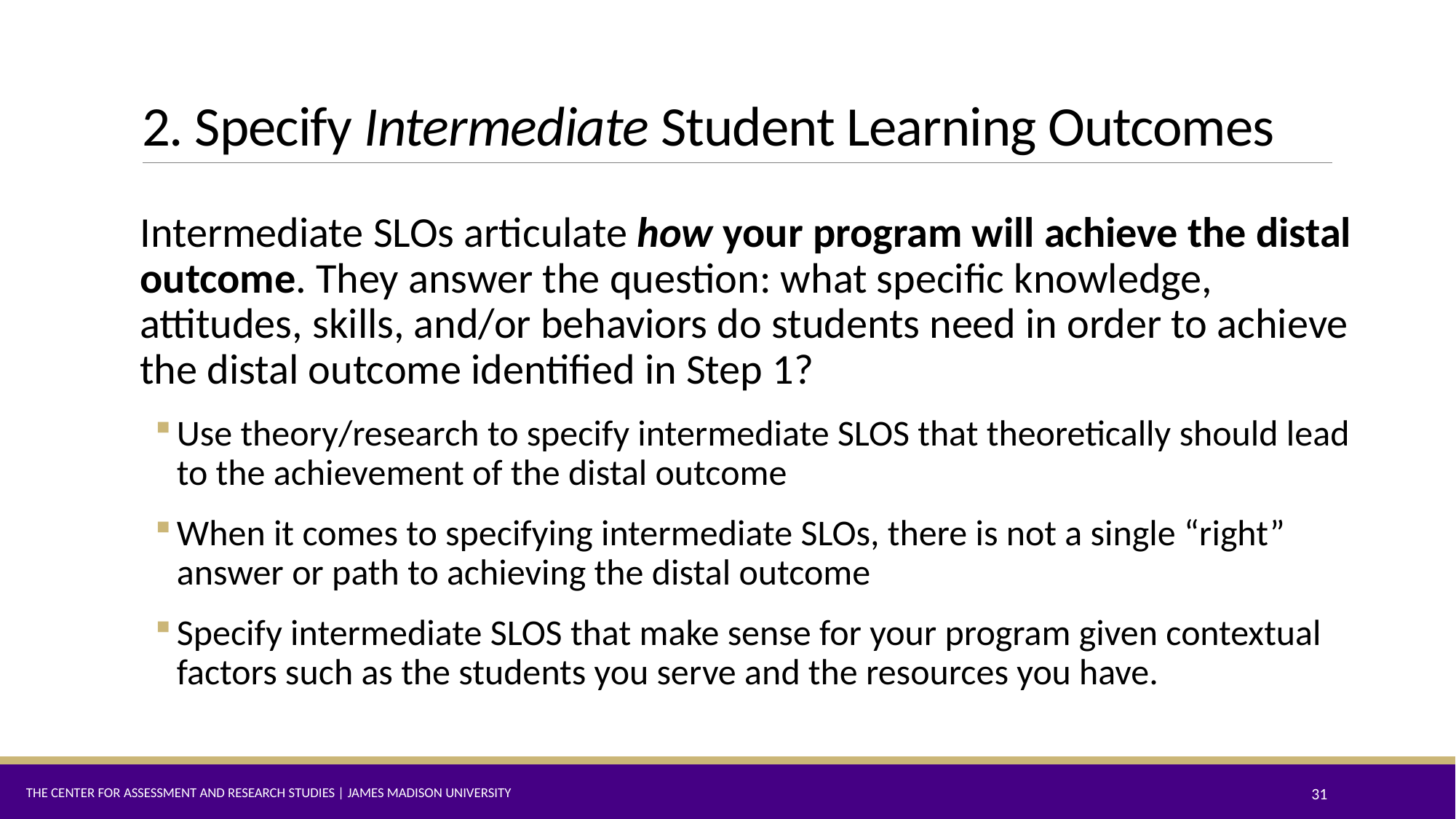

# 2. Specify Intermediate Student Learning Outcomes
Intermediate SLOs articulate how your program will achieve the distal outcome. They answer the question: what specific knowledge, attitudes, skills, and/or behaviors do students need in order to achieve the distal outcome identified in Step 1?
Use theory/research to specify intermediate SLOS that theoretically should lead to the achievement of the distal outcome
When it comes to specifying intermediate SLOs, there is not a single “right” answer or path to achieving the distal outcome
Specify intermediate SLOS that make sense for your program given contextual factors such as the students you serve and the resources you have.
The Center for Assessment and Research Studies | James Madison University
31